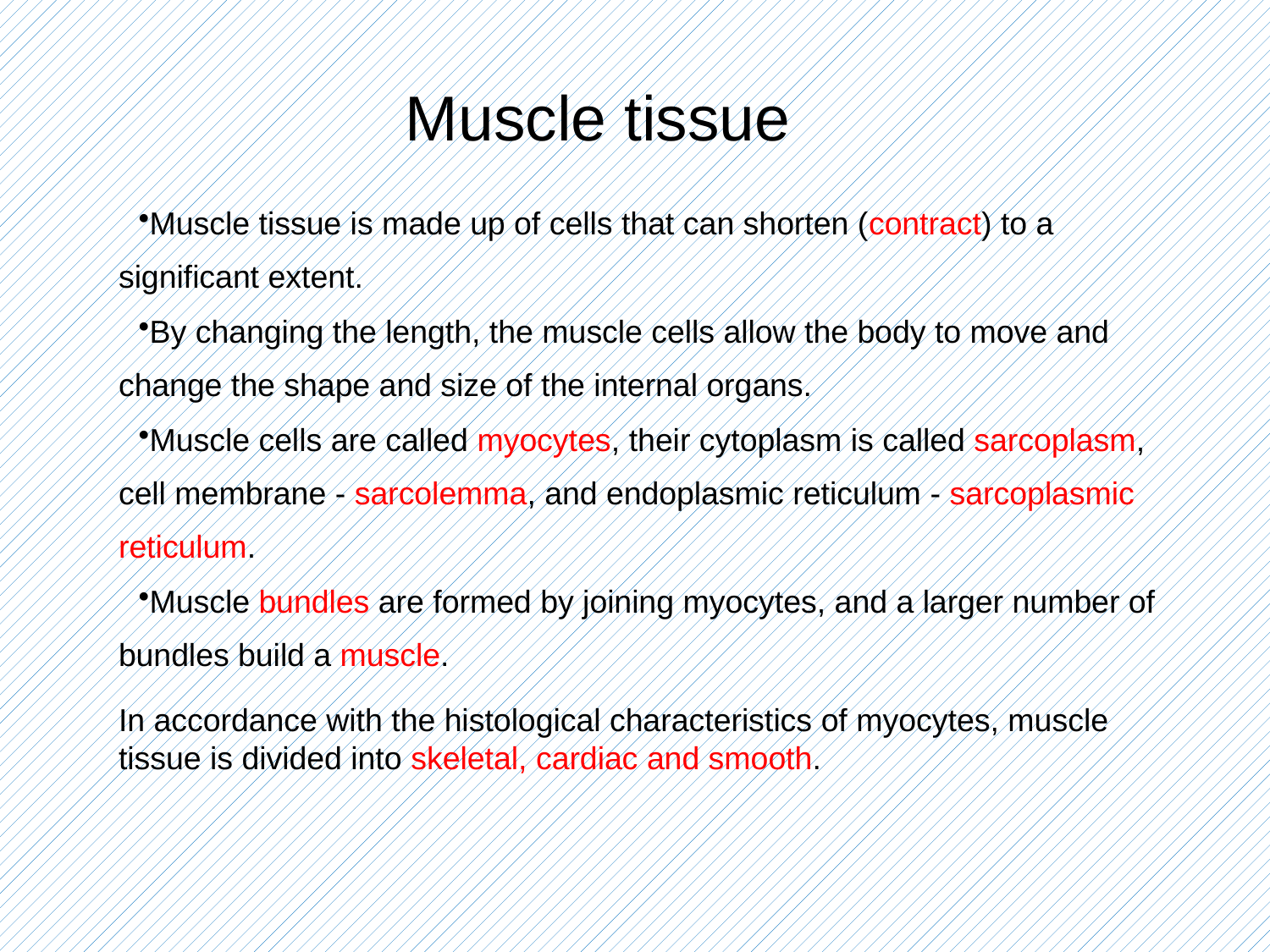

# Muscle tissue
Muscle tissue is made up of cells that can shorten (contract) to a significant extent.
By changing the length, the muscle cells allow the body to move and change the shape and size of the internal organs.
Muscle cells are called myocytes, their cytoplasm is called sarcoplasm, cell membrane - sarcolemma, and endoplasmic reticulum - sarcoplasmic reticulum.
Muscle bundles are formed by joining myocytes, and a larger number of bundles build a muscle.
In accordance with the histological characteristics of myocytes, muscle tissue is divided into skeletal, cardiac and smooth.